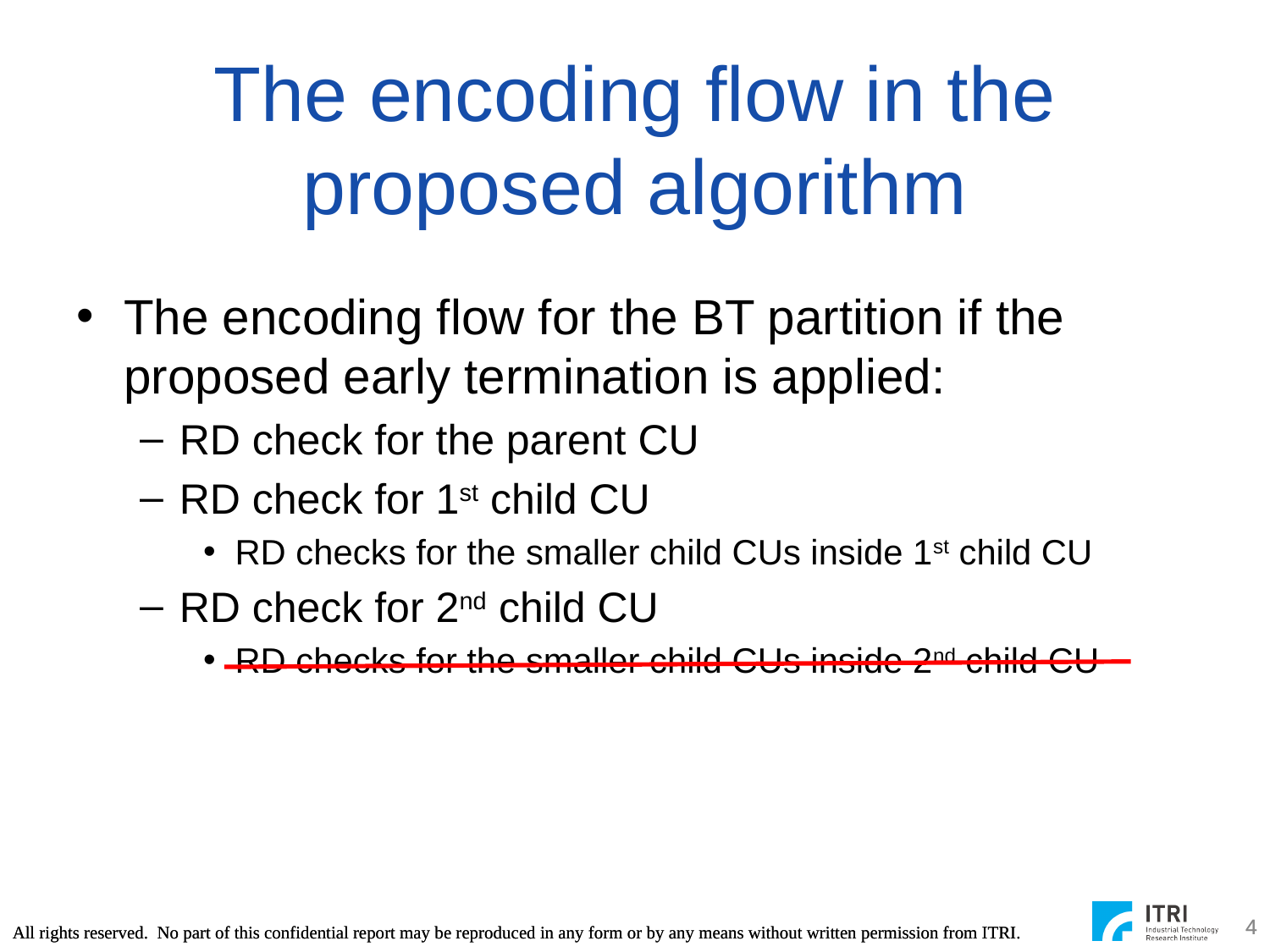

# The encoding flow in the proposed algorithm
The encoding flow for the BT partition if the proposed early termination is applied:
RD check for the parent CU
RD check for 1st child CU
RD checks for the smaller child CUs inside 1st child CU
RD check for 2nd child CU
RD checks for the smaller child CUs inside 2nd child CU
4